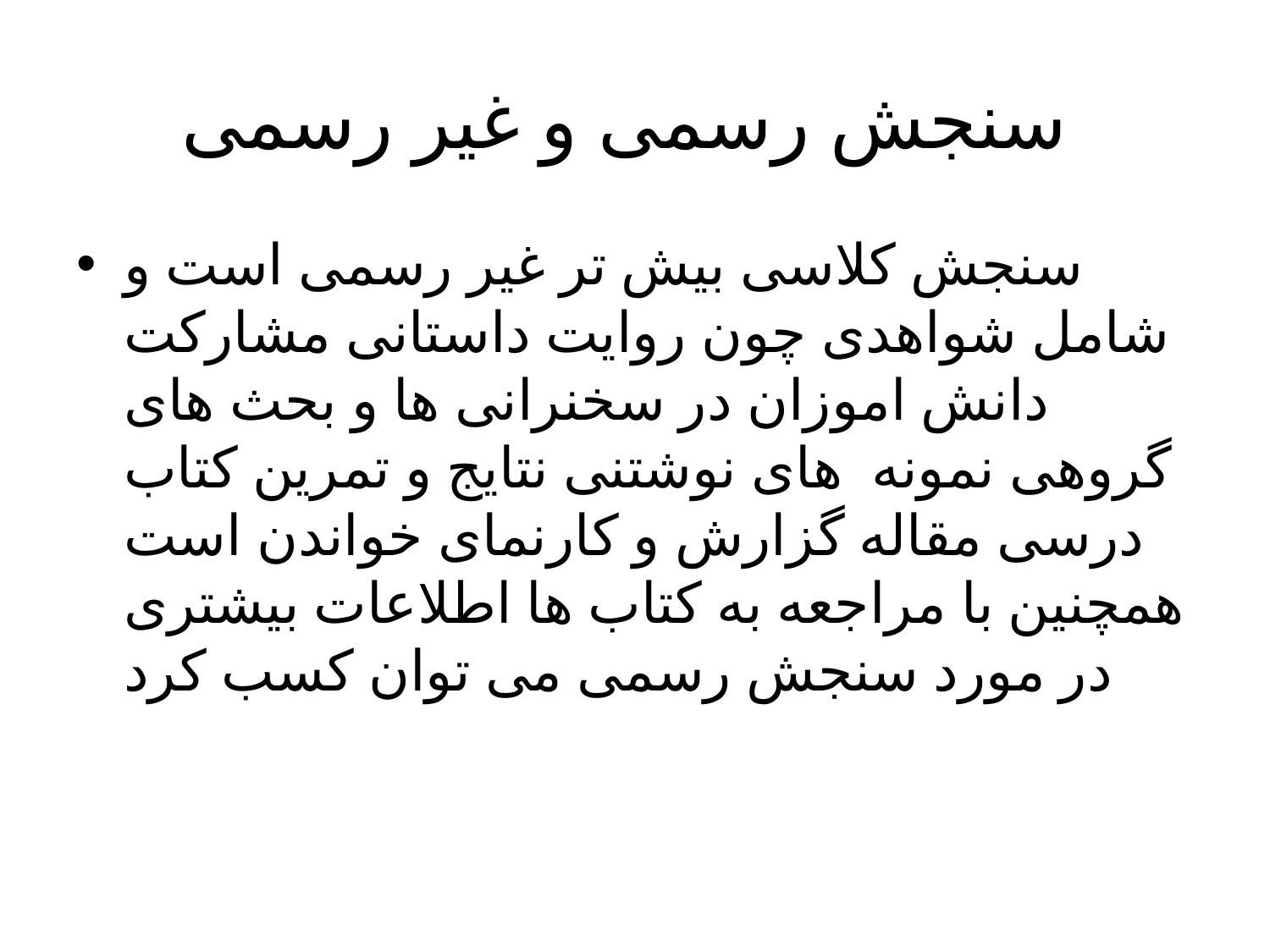

# سنجش رسمی و غیر رسمی
سنجش کلاسی بیش تر غیر رسمی است و شامل شواهدی چون روایت داستانی مشارکت دانش اموزان در سخنرانی ها و بحث های گروهی نمونه  های نوشتنی نتایج و تمرین کتاب درسی مقاله گزارش و کارنمای خواندن است همچنین با مراجعه به کتاب ها اطلاعات بیشتری در مورد سنجش رسمی می توان کسب کرد